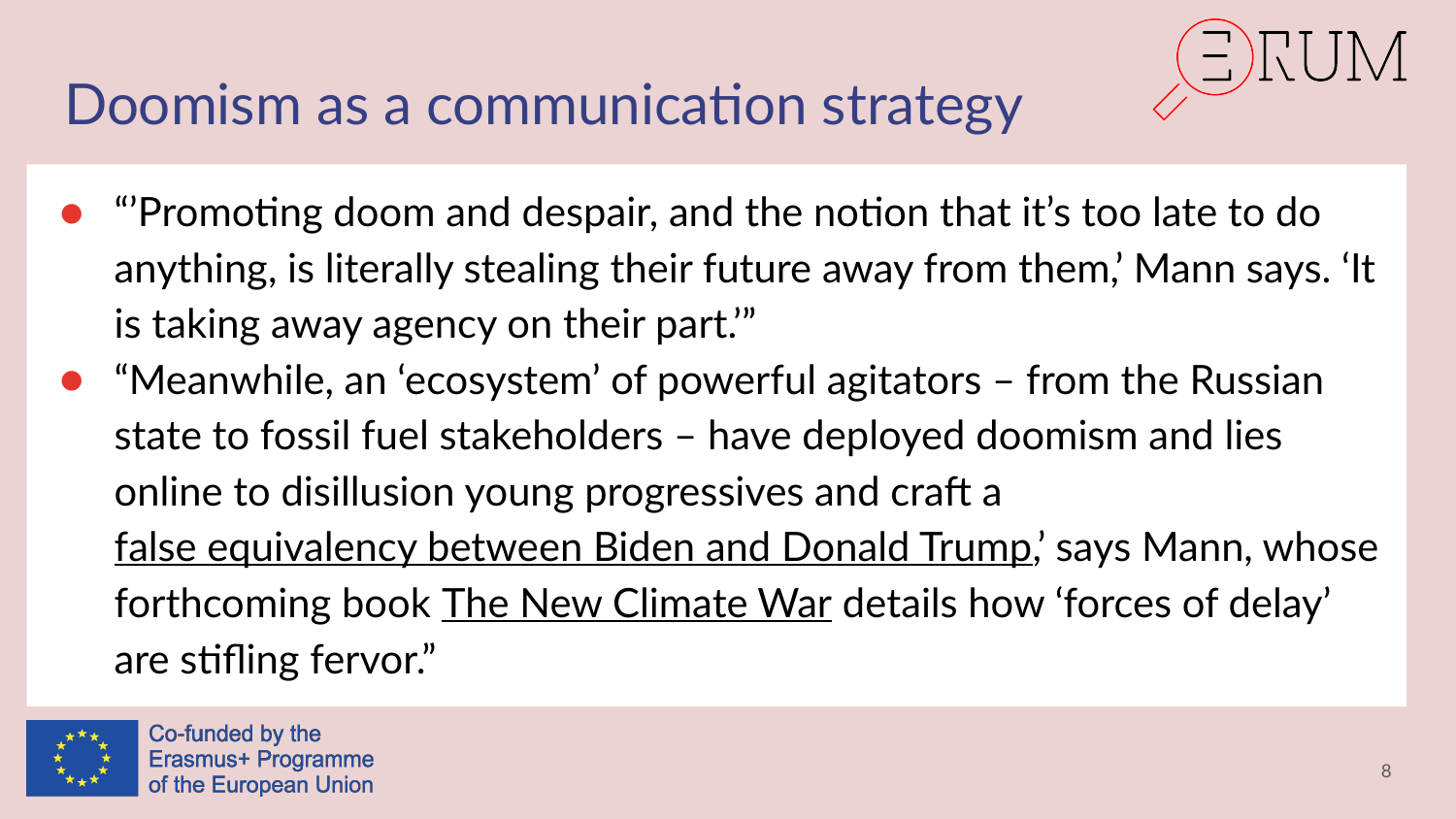

# Doomism as a communication strategy
“’Promoting doom and despair, and the notion that it’s too late to do anything, is literally stealing their future away from them,’ Mann says. ‘It is taking away agency on their part.’”
“Meanwhile, an ‘ecosystem’ of powerful agitators – from the Russian state to fossil fuel stakeholders – have deployed doomism and lies online to disillusion young progressives and craft a false equivalency between Biden and Donald Trump,’ says Mann, whose forthcoming book The New Climate War details how ‘forces of delay’ are stifling fervor.”

8